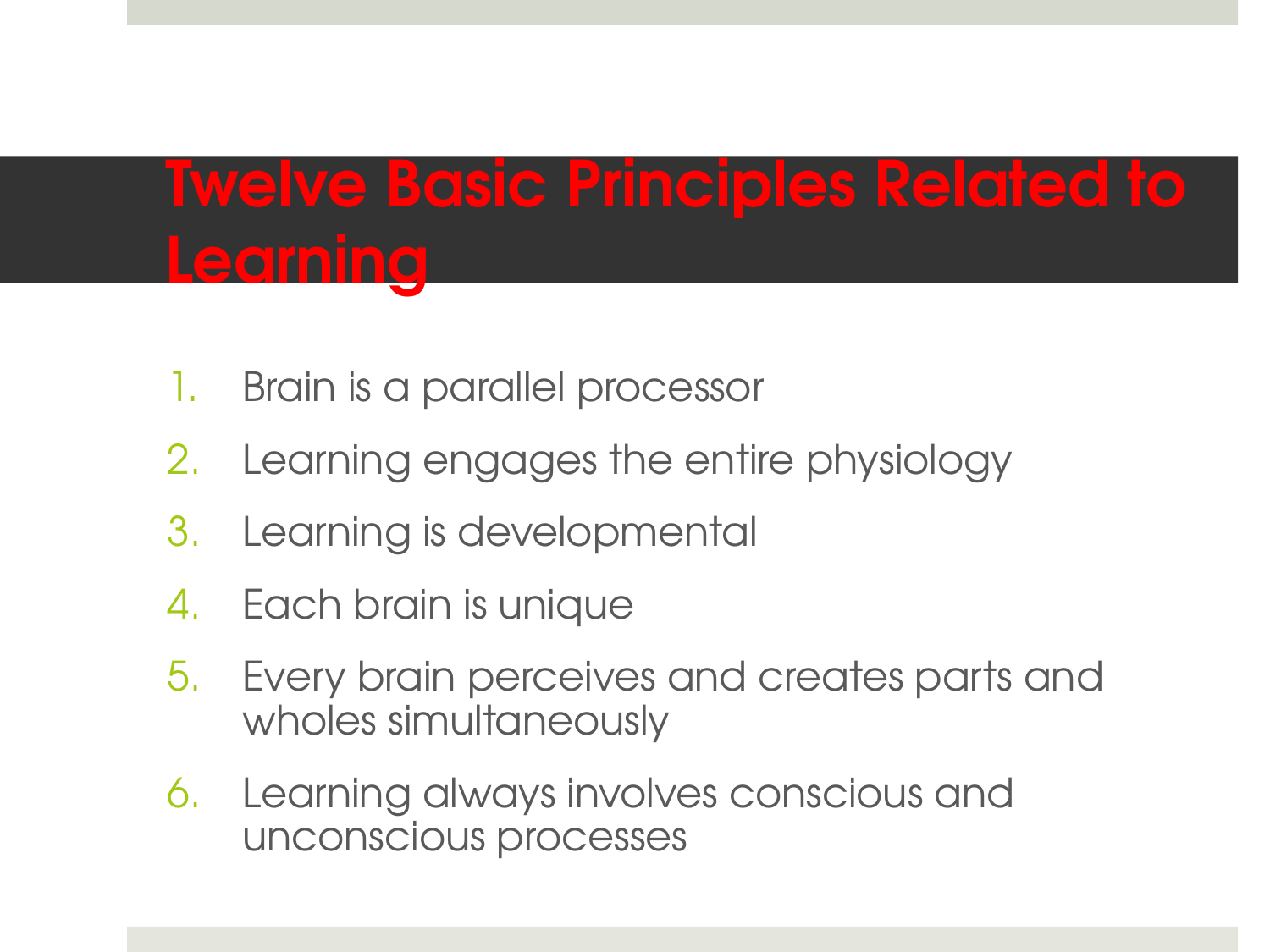

# Twelve Basic Principles Related to Learning
Brain is a parallel processor
Learning engages the entire physiology
Learning is developmental
Each brain is unique
Every brain perceives and creates parts and wholes simultaneously
Learning always involves conscious and unconscious processes